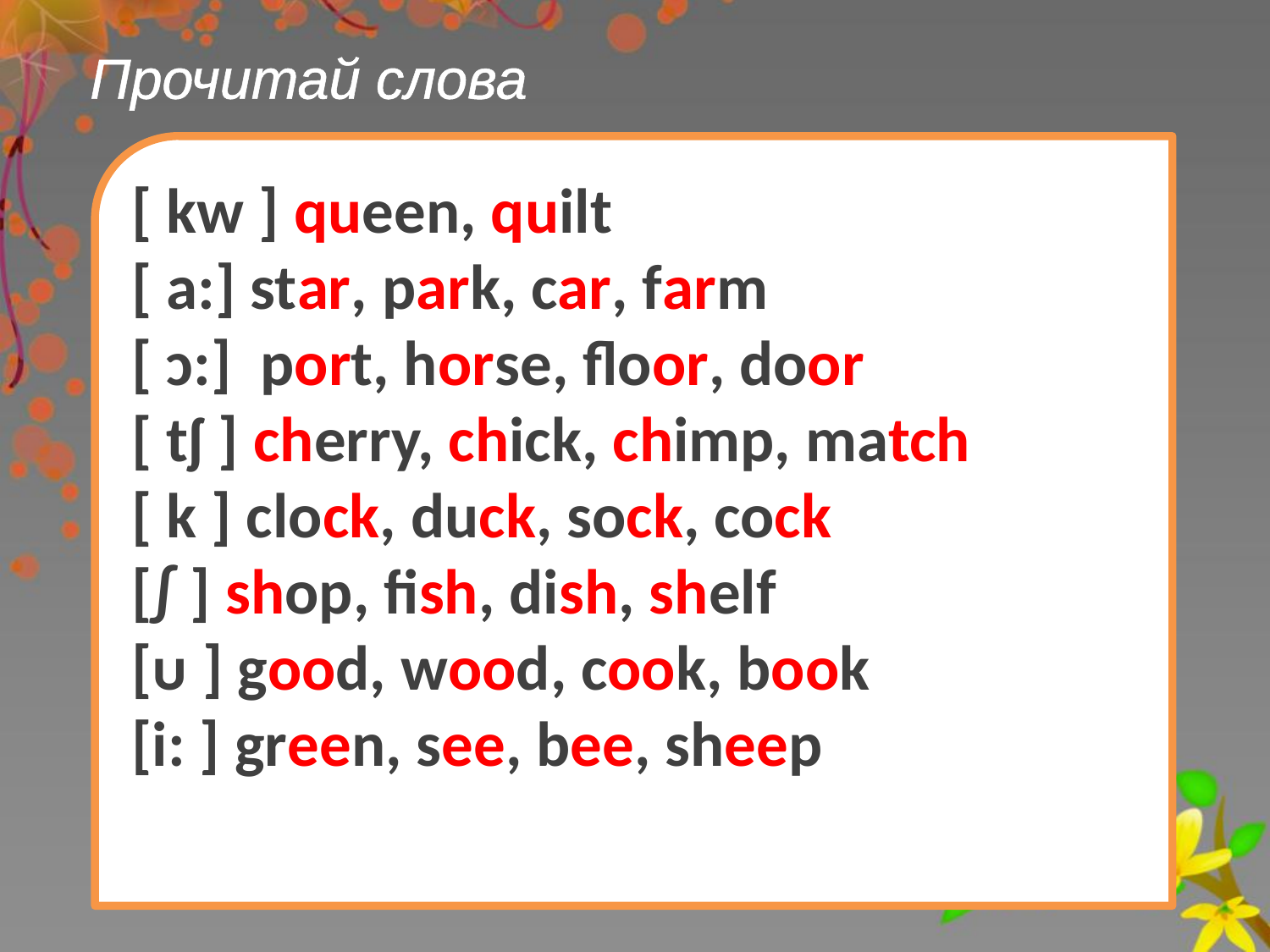

Прочитай слова

[ kw ] queen, quilt
[ a:] star, park, car, farm
[ ɔ:]  port, horse, floor, door
[ tʃ ] cherry, chick, chimp, match
[ k ] clock, duck, sock, cock
[∫ ] shop, fish, dish, shelf
[ᴜ ] good, wood, cook, book
[i: ] green, see, bee, sheep